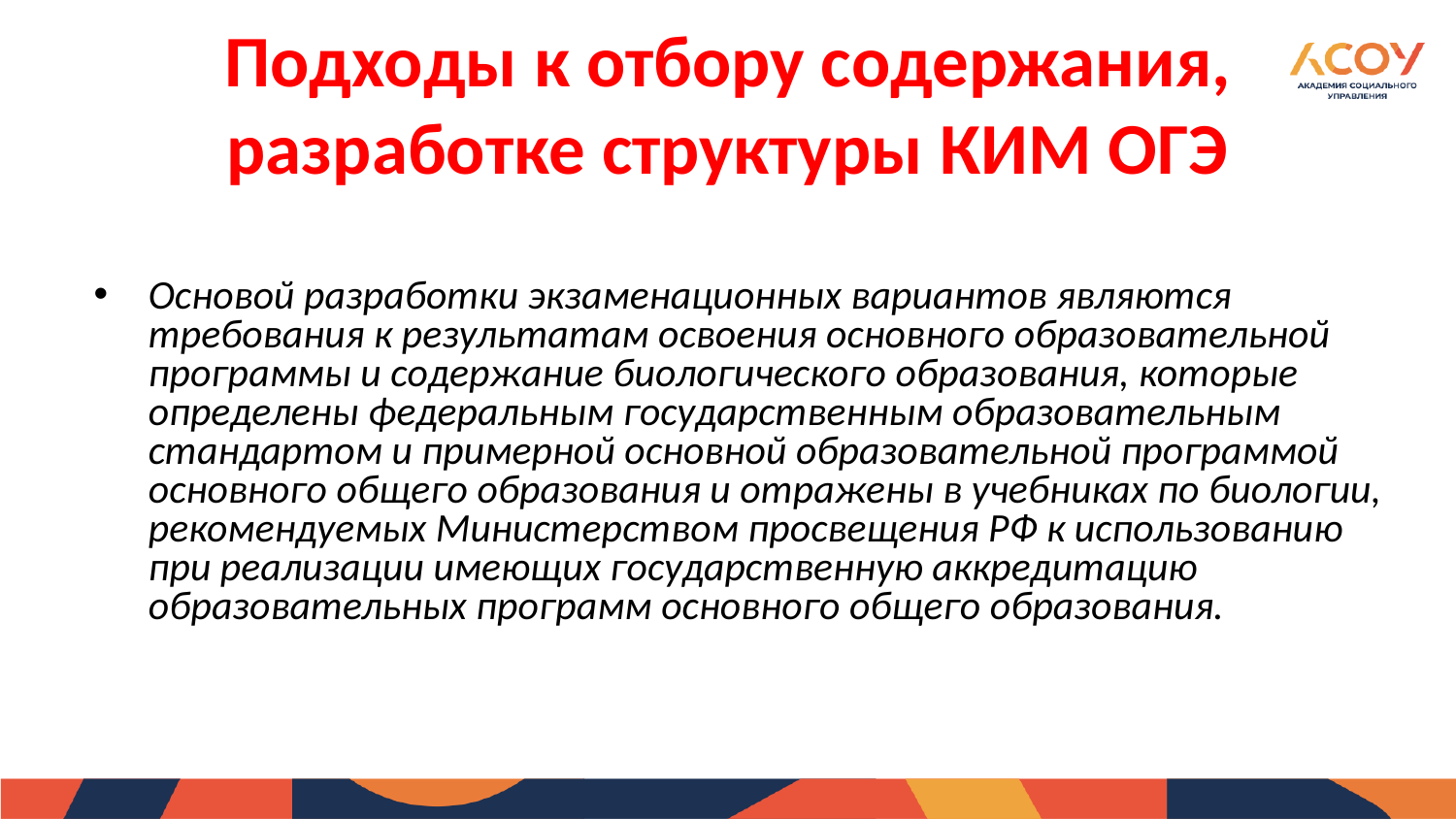

Подходы к отбору содержания, разработке структуры КИМ ОГЭ
Основой разработки экзаменационных вариантов являются требования к результатам освоения основного образовательной программы и содержание биологического образования, которые определены федеральным государственным образовательным стандартом и примерной основной образовательной программой основного общего образования и отражены в учебниках по биологии, рекомендуемых Министерством просвещения РФ к использованию при реализации имеющих государственную аккредитацию образовательных программ основного общего образования.